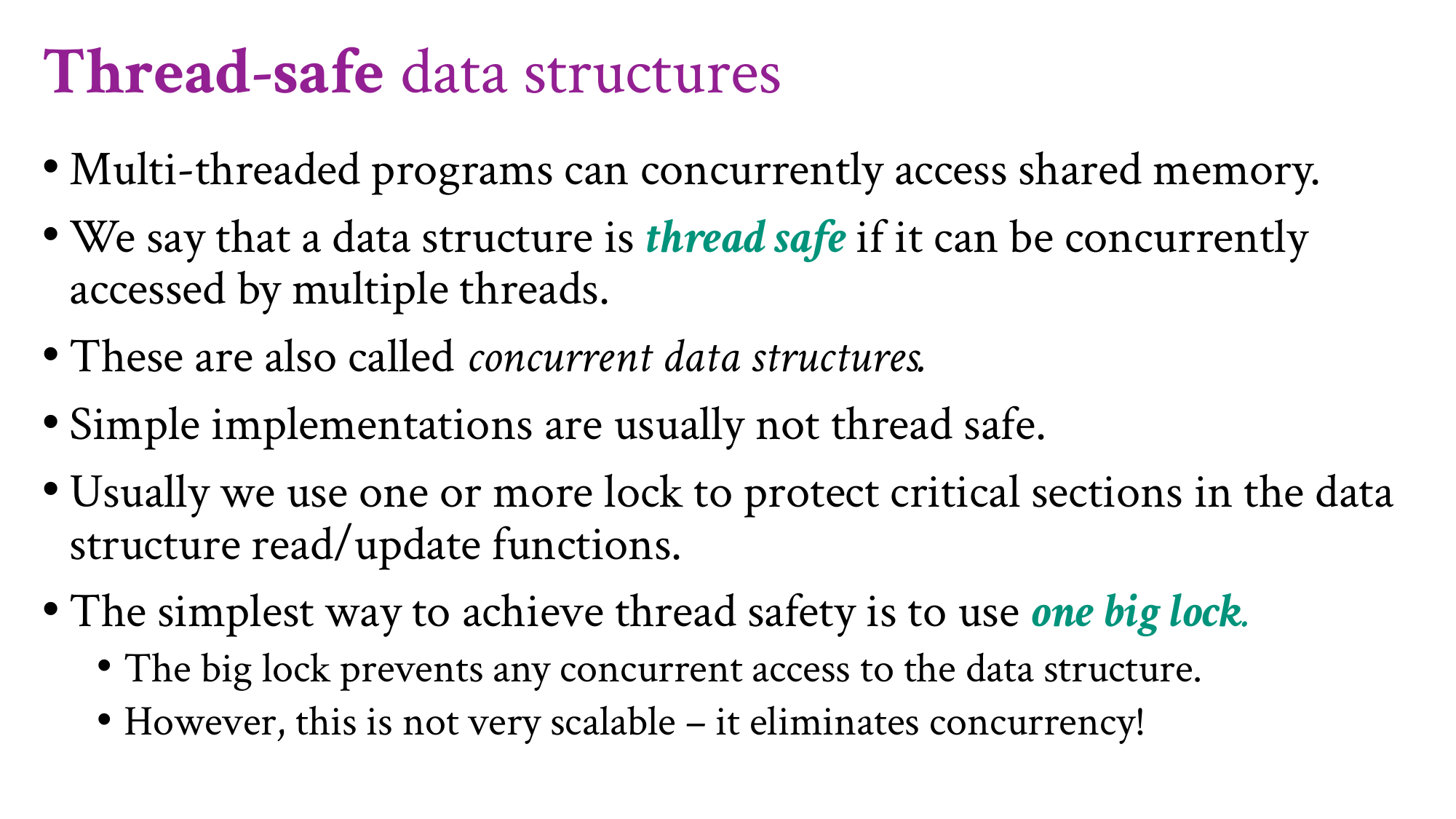

# Thread-safe data structures
Multi-threaded programs can concurrently access shared memory.
We say that a data structure is thread safe if it can be concurrently accessed by multiple threads.
These are also called concurrent data structures.
Simple implementations are usually not thread safe.
Usually we use one or more lock to protect critical sections in the data structure read/update functions.
The simplest way to achieve thread safety is to use one big lock.
The big lock prevents any concurrent access to the data structure.
However, this is not very scalable – it eliminates concurrency!